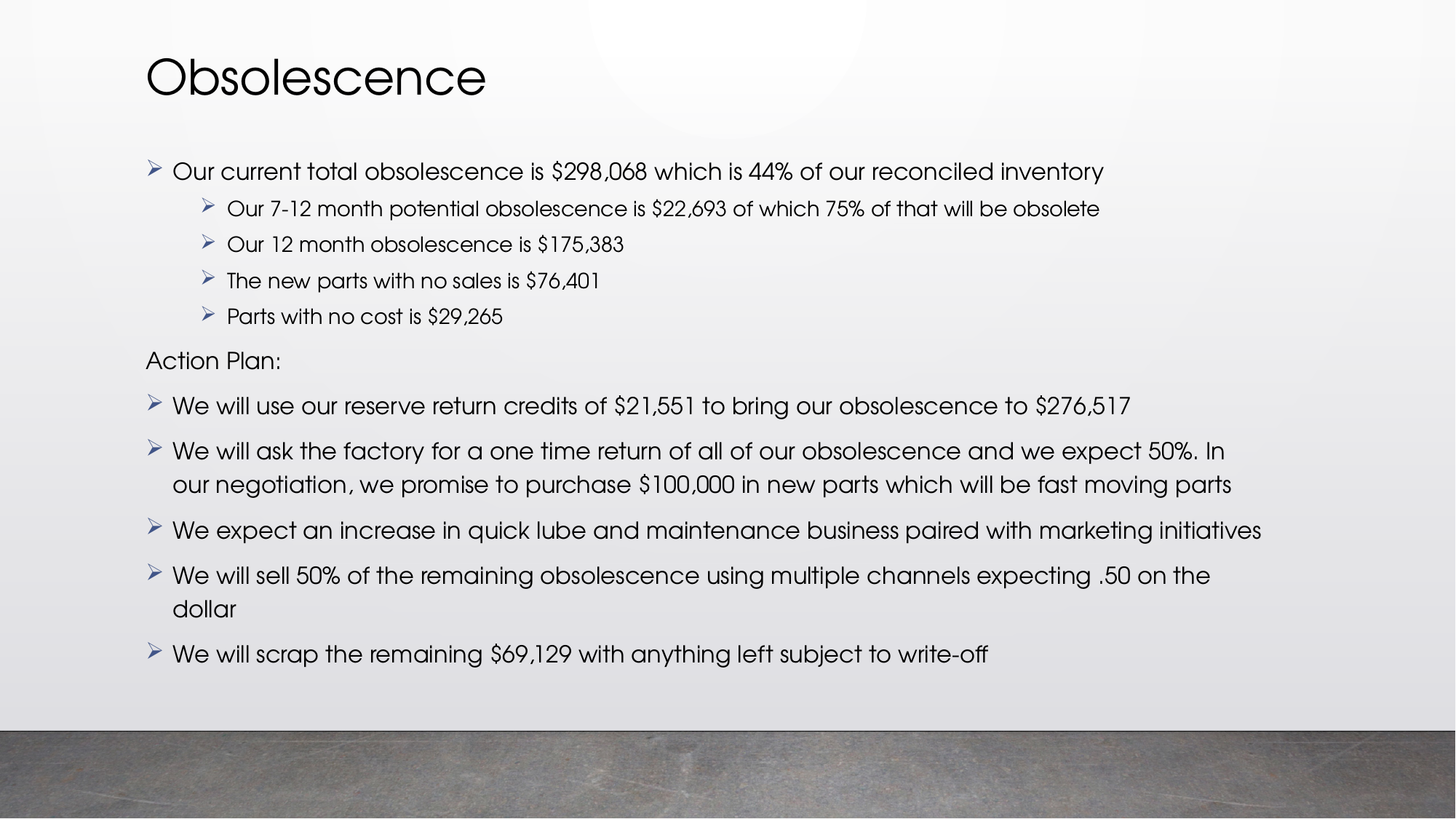

# Obsolescence
Our current total obsolescence is $298,068 which is 44% of our reconciled inventory
Our 7-12 month potential obsolescence is $22,693 of which 75% of that will be obsolete
Our 12 month obsolescence is $175,383
The new parts with no sales is $76,401
Parts with no cost is $29,265
Action Plan:
We will use our reserve return credits of $21,551 to bring our obsolescence to $276,517
We will ask the factory for a one time return of all of our obsolescence and we expect 50%. In our negotiation, we promise to purchase $100,000 in new parts which will be fast moving parts
We expect an increase in quick lube and maintenance business paired with marketing initiatives
We will sell 50% of the remaining obsolescence using multiple channels expecting .50 on the dollar
We will scrap the remaining $69,129 with anything left subject to write-off